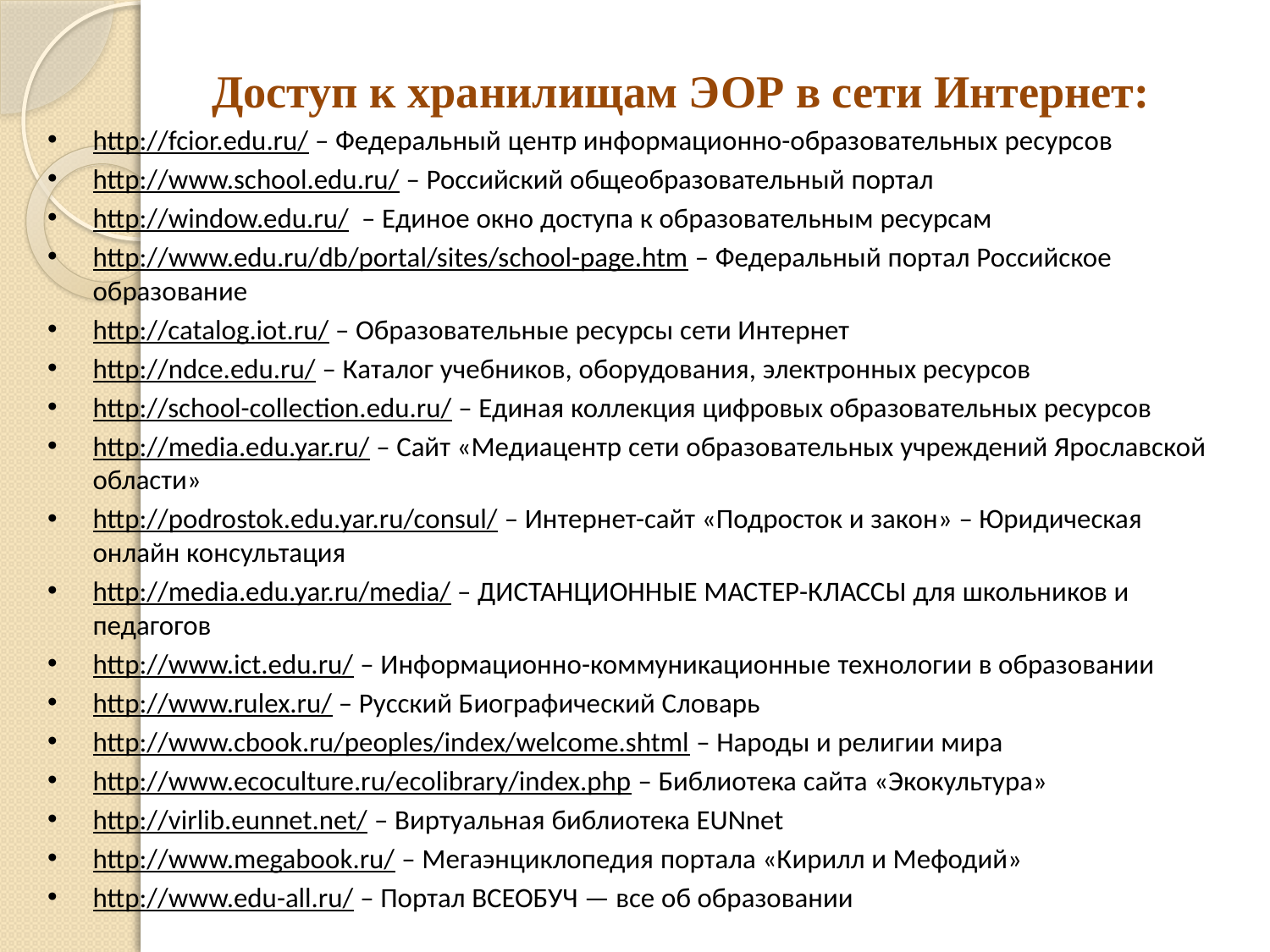

# Доступ к хранилищам ЭОР в сети Интернет:
http://fcior.edu.ru/ – Федеральный центр информационно-образовательных ресурсов
http://www.school.edu.ru/ – Российский общеобразовательный портал
http://window.edu.ru/  – Единое окно доступа к образовательным ресурсам
http://www.edu.ru/db/portal/sites/school-page.htm – Федеральный портал Российское образование
http://catalog.iot.ru/ – Образовательные ресурсы сети Интернет
http://ndce.edu.ru/ – Каталог учебников, оборудования, электронных ресурсов
http://school-collection.edu.ru/ – Единая коллекция цифровых образовательных ресурсов
http://media.edu.yar.ru/ – Сайт «Медиацентр сети образовательных учреждений Ярославской области»
http://podrostok.edu.yar.ru/consul/ – Интернет-сайт «Подросток и закон» – Юридическая онлайн консультация
http://media.edu.yar.ru/media/ – ДИСТАНЦИОННЫЕ МАСТЕР-КЛАССЫ для школьников и педагогов
http://www.ict.edu.ru/ – Информационно-коммуникационные технологии в образовании
http://www.rulex.ru/ – Русский Биографический Словарь
http://www.cbook.ru/peoples/index/welcome.shtml – Народы и религии мира
http://www.ecoculture.ru/ecolibrary/index.php – Библиотека сайта «Экокультура»
http://virlib.eunnet.net/ – Виртуальная библиотека EUNnet
http://www.megabook.ru/ – Мегаэнциклопедия портала «Кирилл и Мефодий»
http://www.edu-all.ru/ – Портал ВСЕОБУЧ — все об образовании